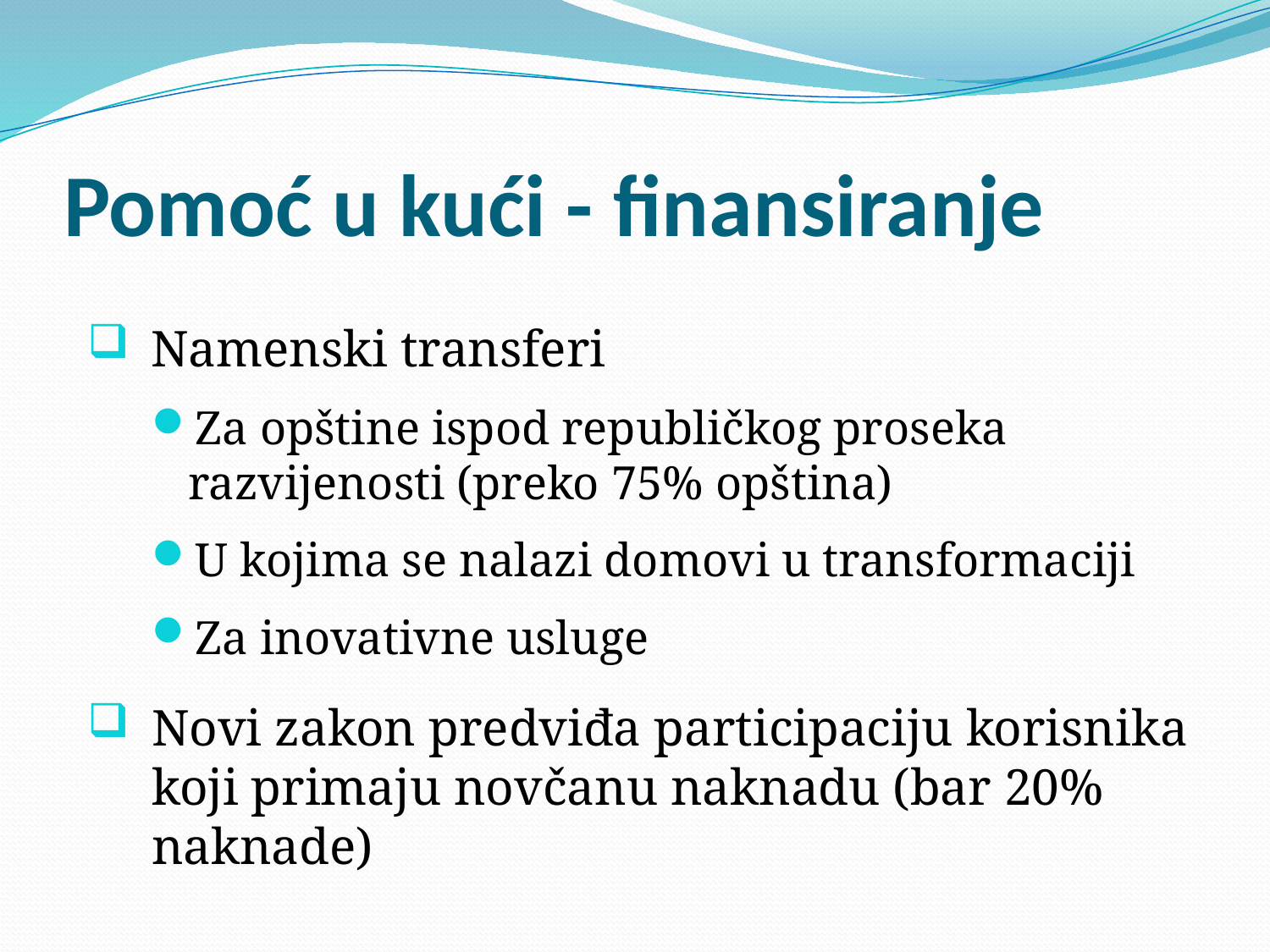

# Pomoć u kući - finansiranje
 Namenski transferi
Za opštine ispod republičkog proseka razvijenosti (preko 75% opština)
U kojima se nalazi domovi u transformaciji
Za inovativne usluge
Novi zakon predviđa participaciju korisnika koji primaju novčanu naknadu (bar 20% naknade)